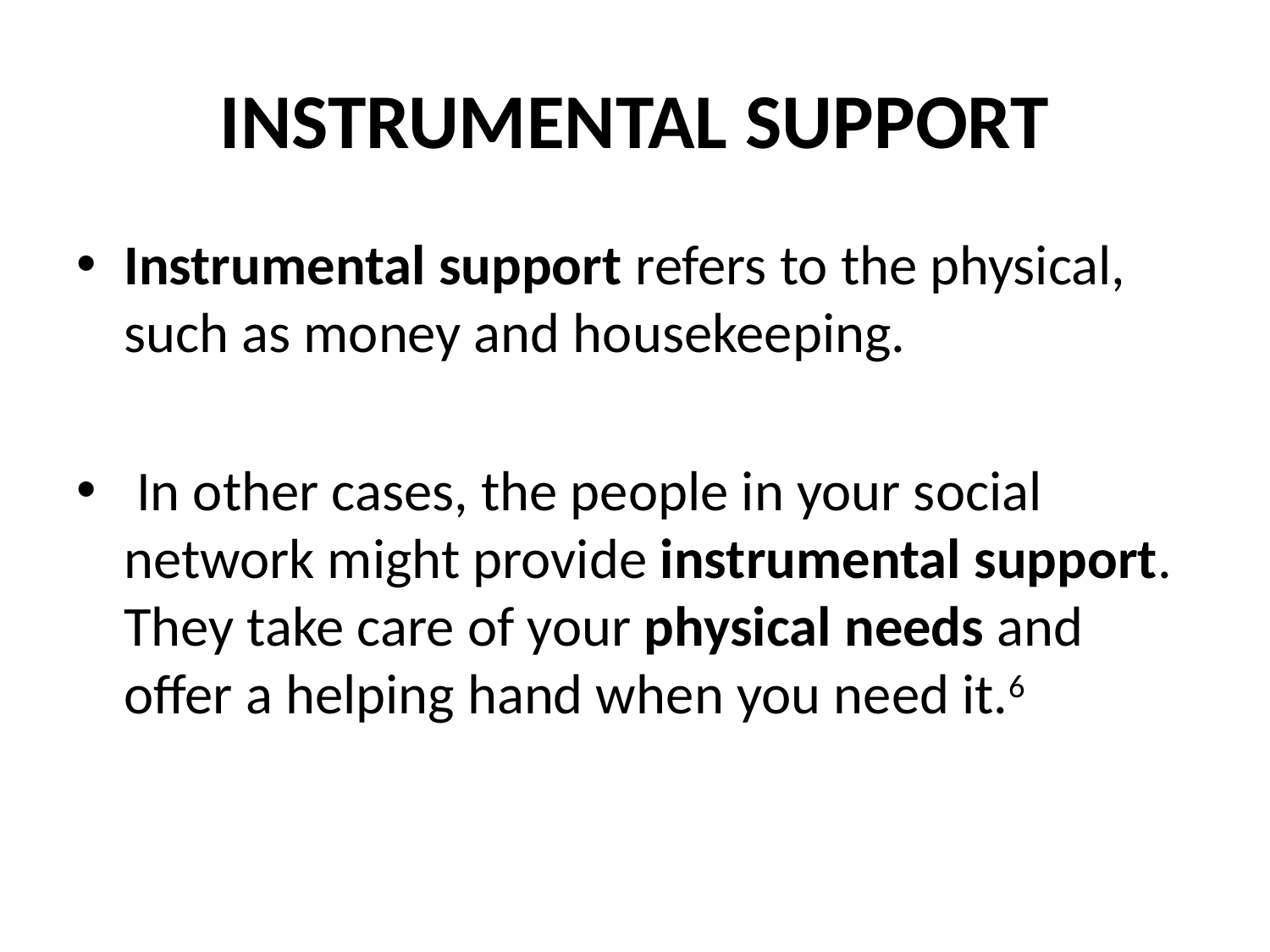

# INSTRUMENTAL SUPPORT
Instrumental support refers to the physical, such as money and housekeeping.

 In other cases, the people in your social network might provide instrumental support. They take care of your physical needs and offer a helping hand when you need it.6﻿